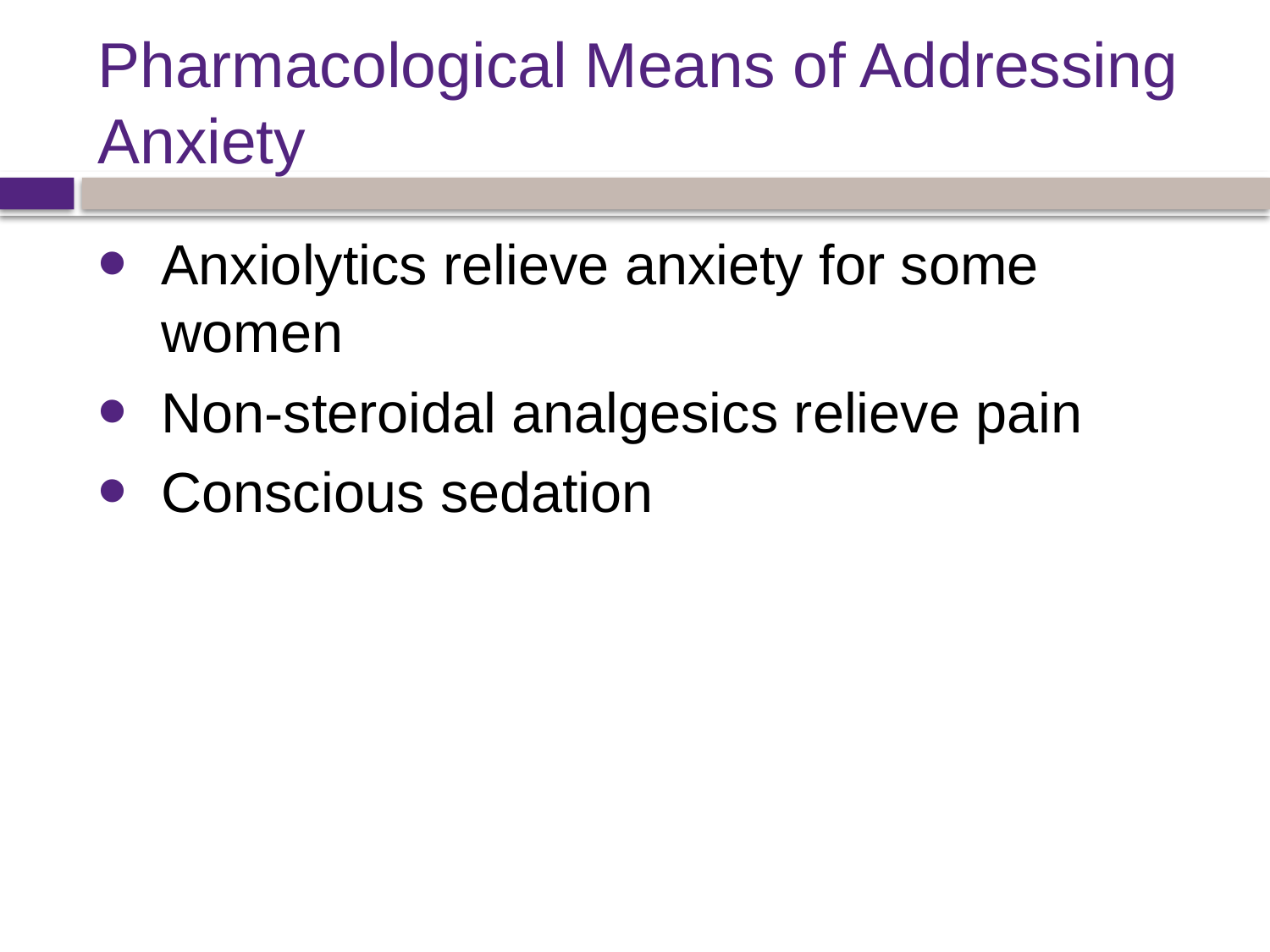

# Pharmacological Means of Addressing Anxiety
Anxiolytics relieve anxiety for some women
Non-steroidal analgesics relieve pain
Conscious sedation